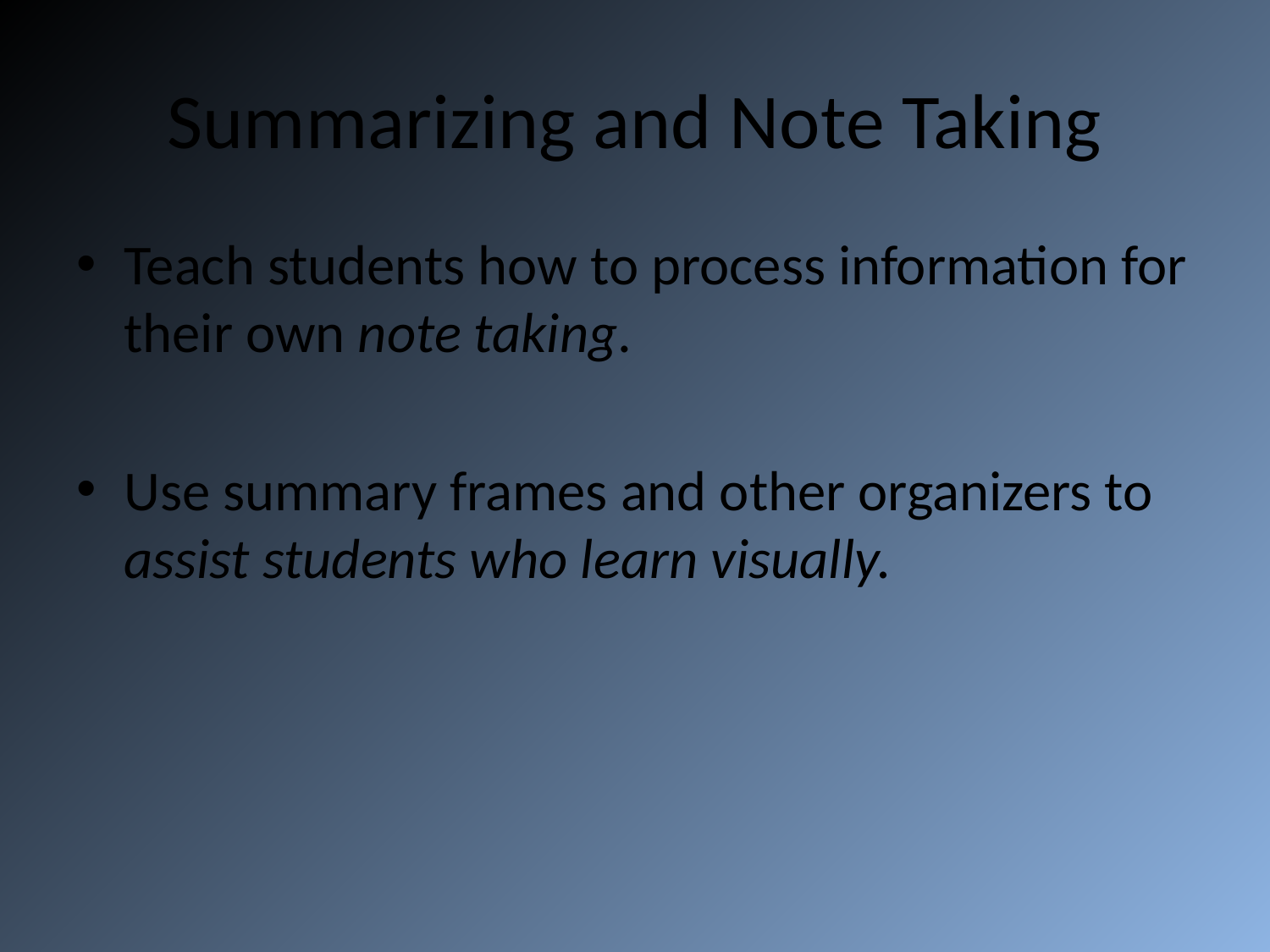

# Summarizing and Note Taking
Teach students how to process information for their own note taking.

Use summary frames and other organizers to assist students who learn visually.